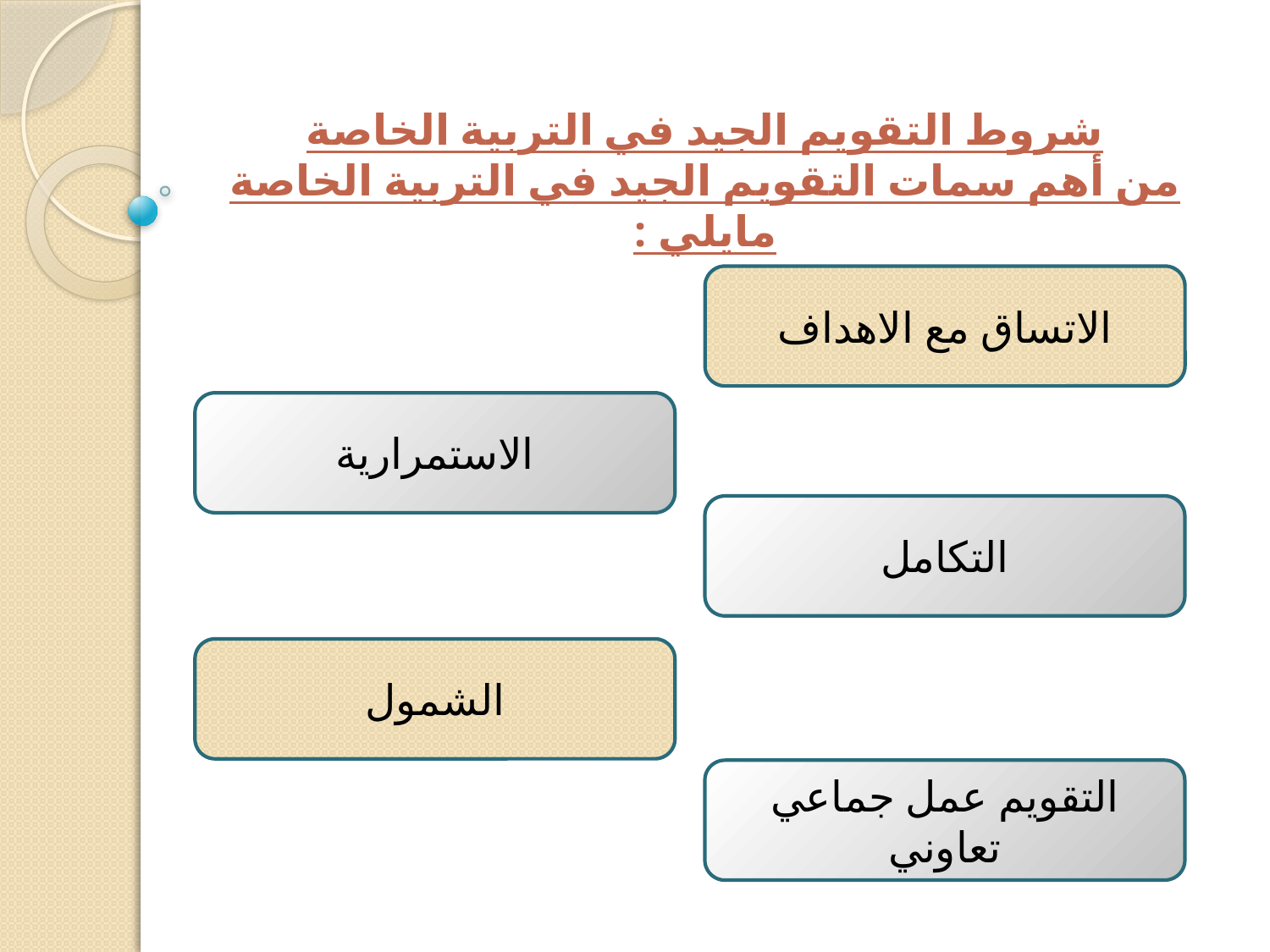

شروط التقويم الجيد في التربية الخاصة
من أهم سمات التقويم الجيد في التربية الخاصة مايلي :
الاتساق مع الاهداف
الاستمرارية
التكامل
الشمول
التقويم عمل جماعي تعاوني